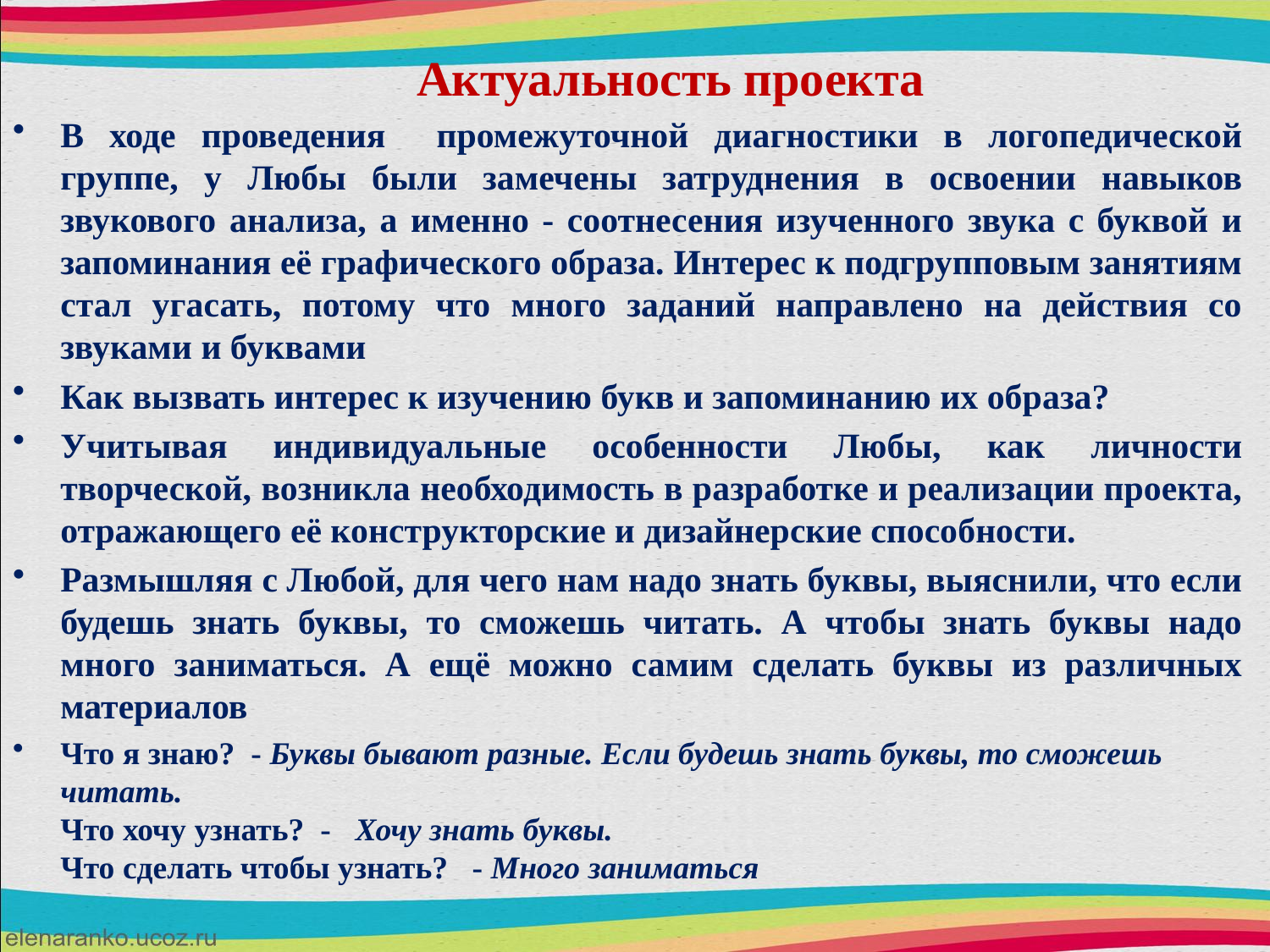

# Актуальность проекта
В ходе проведения  промежуточной диагностики в логопедической группе, у Любы были замечены затруднения в освоении навыков звукового анализа, а именно - соотнесения изученного звука с буквой и запоминания её графического образа. Интерес к подгрупповым занятиям стал угасать, потому что много заданий направлено на действия со звуками и буквами
Как вызвать интерес к изучению букв и запоминанию их образа?
Учитывая индивидуальные особенности Любы, как личности творческой, возникла необходимость в разработке и реализации проекта, отражающего её конструкторские и дизайнерские способности.
Размышляя с Любой, для чего нам надо знать буквы, выяснили, что если будешь знать буквы, то сможешь читать. А чтобы знать буквы надо много заниматься. А ещё можно самим сделать буквы из различных материалов
Что я знаю?  - Буквы бывают разные. Если будешь знать буквы, то сможешь читать.
Что хочу узнать?  -   Хочу знать буквы.
Что сделать чтобы узнать?   - Много заниматься